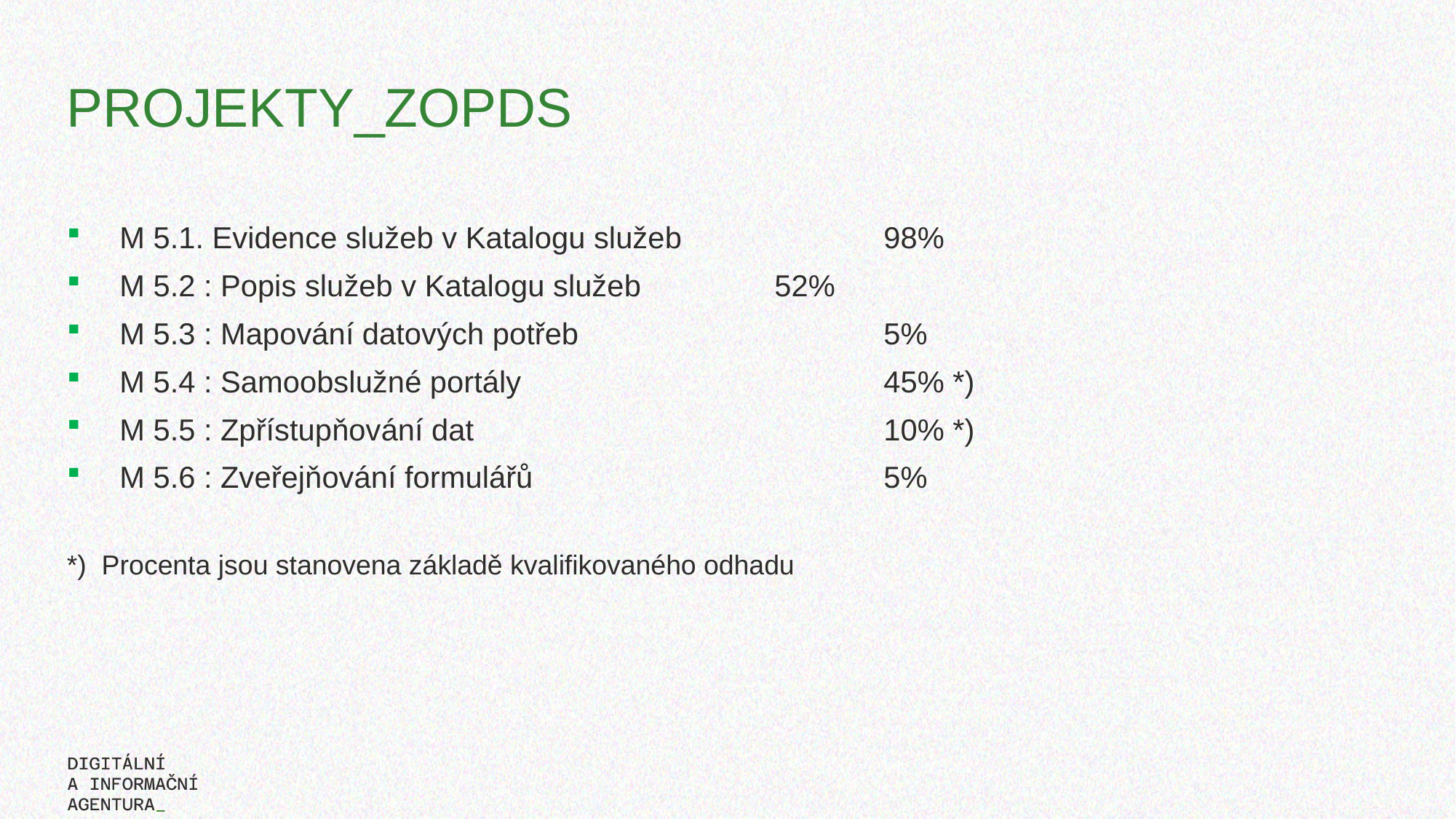

# Projekty_ZoPDS
M 5.1. Evidence služeb v Katalogu služeb		98%
M 5.2 : Popis služeb v Katalogu služeb		52%
M 5.3 : Mapování datových potřeb			5%
M 5.4 : Samoobslužné portály				45% *)
M 5.5 : Zpřístupňování dat				10% *)
M 5.6 : Zveřejňování formulářů				5%

*)  Procenta jsou stanovena základě kvalifikovaného odhadu